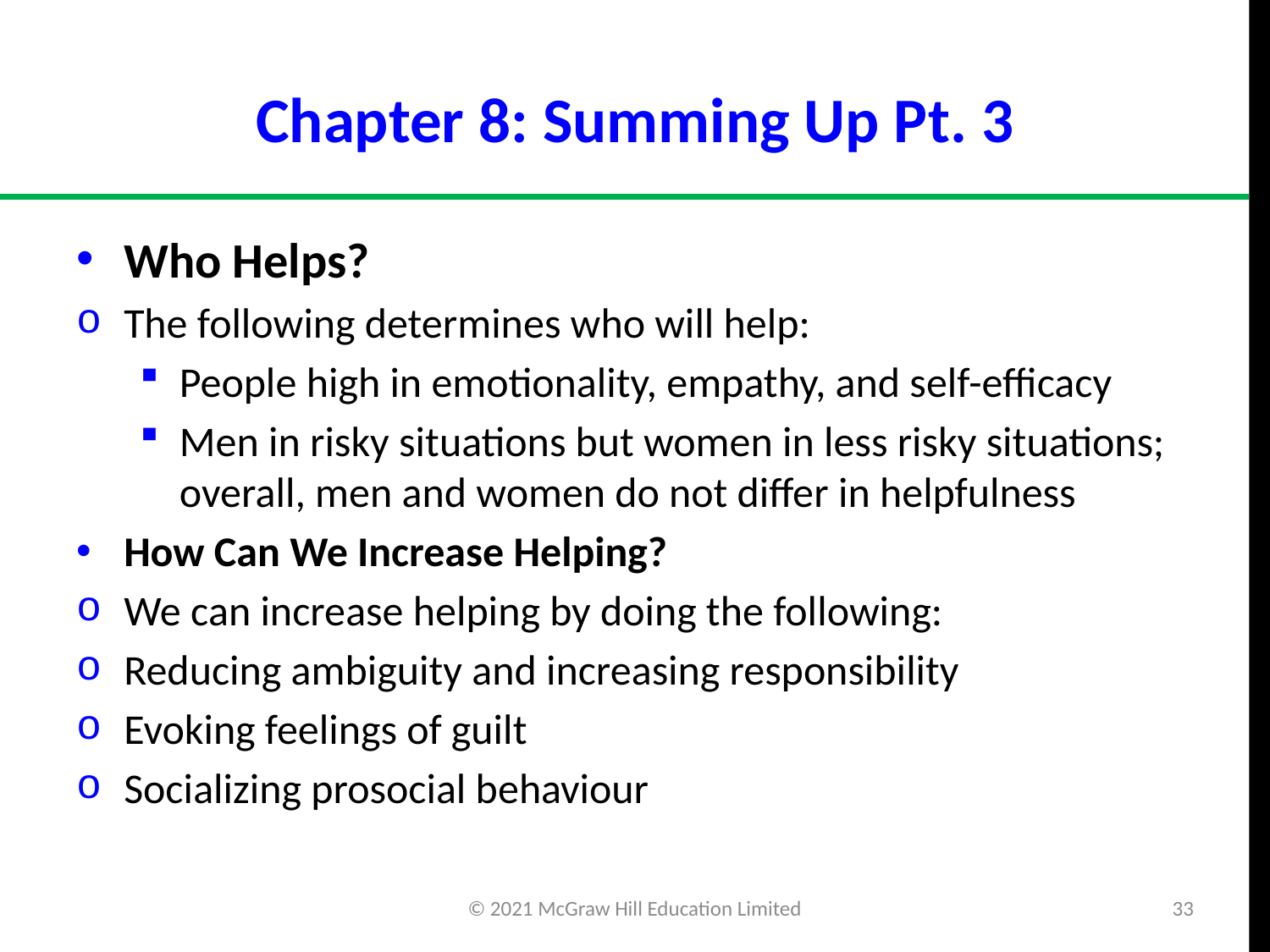

# Chapter 8: Summing Up Pt. 3
Who Helps?
The following determines who will help:
People high in emotionality, empathy, and self-efficacy
Men in risky situations but women in less risky situations; overall, men and women do not differ in helpfulness
How Can We Increase Helping?
We can increase helping by doing the following:
Reducing ambiguity and increasing responsibility
Evoking feelings of guilt
Socializing prosocial behaviour

© 2021 McGraw Hill Education Limited
33